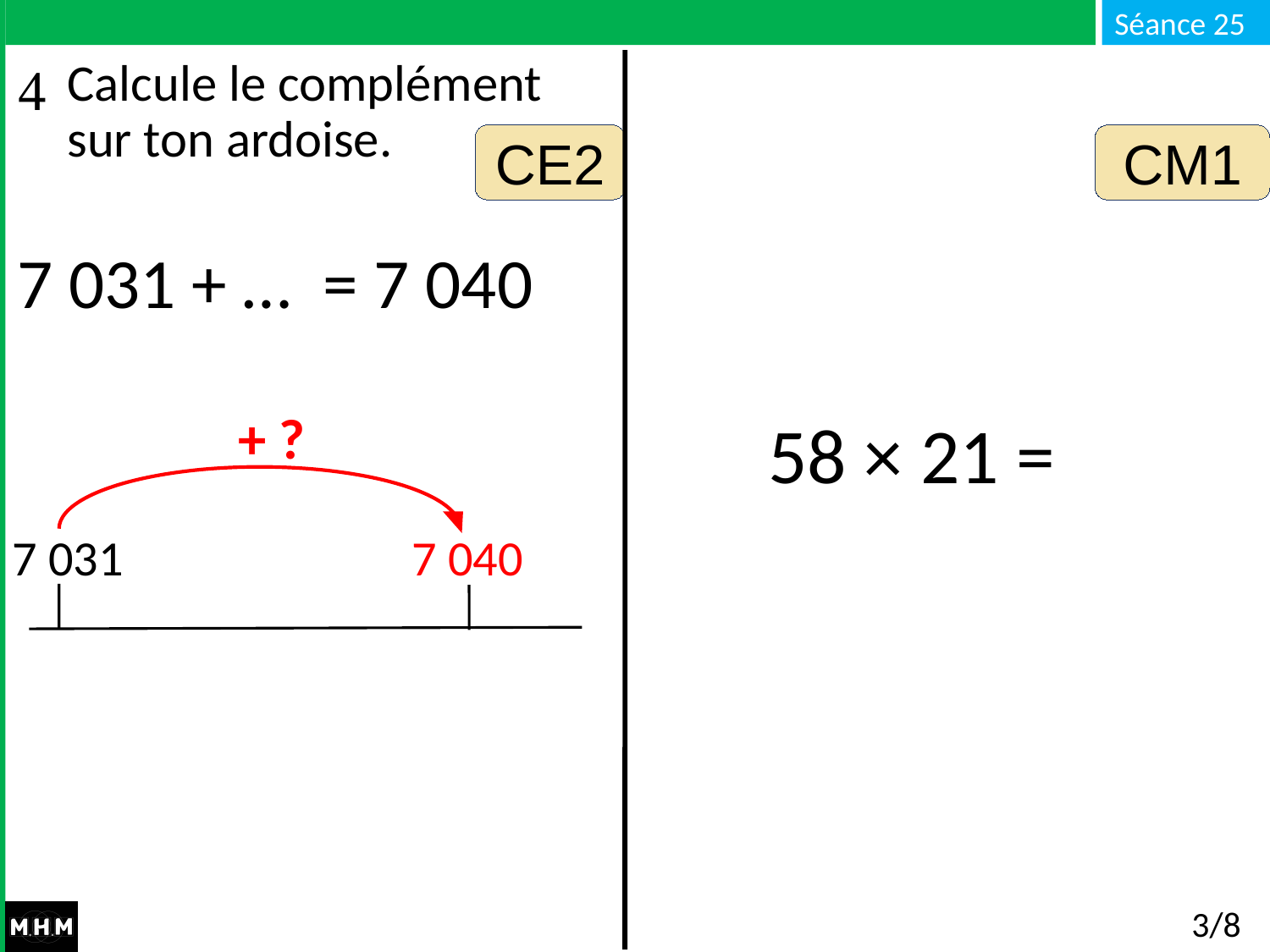

Calcule le complément
sur ton ardoise.

CE2
CM1
7 031 + …  = 7 040
+ ?

7 031
7 040
 58 × 21 =
# 3/8